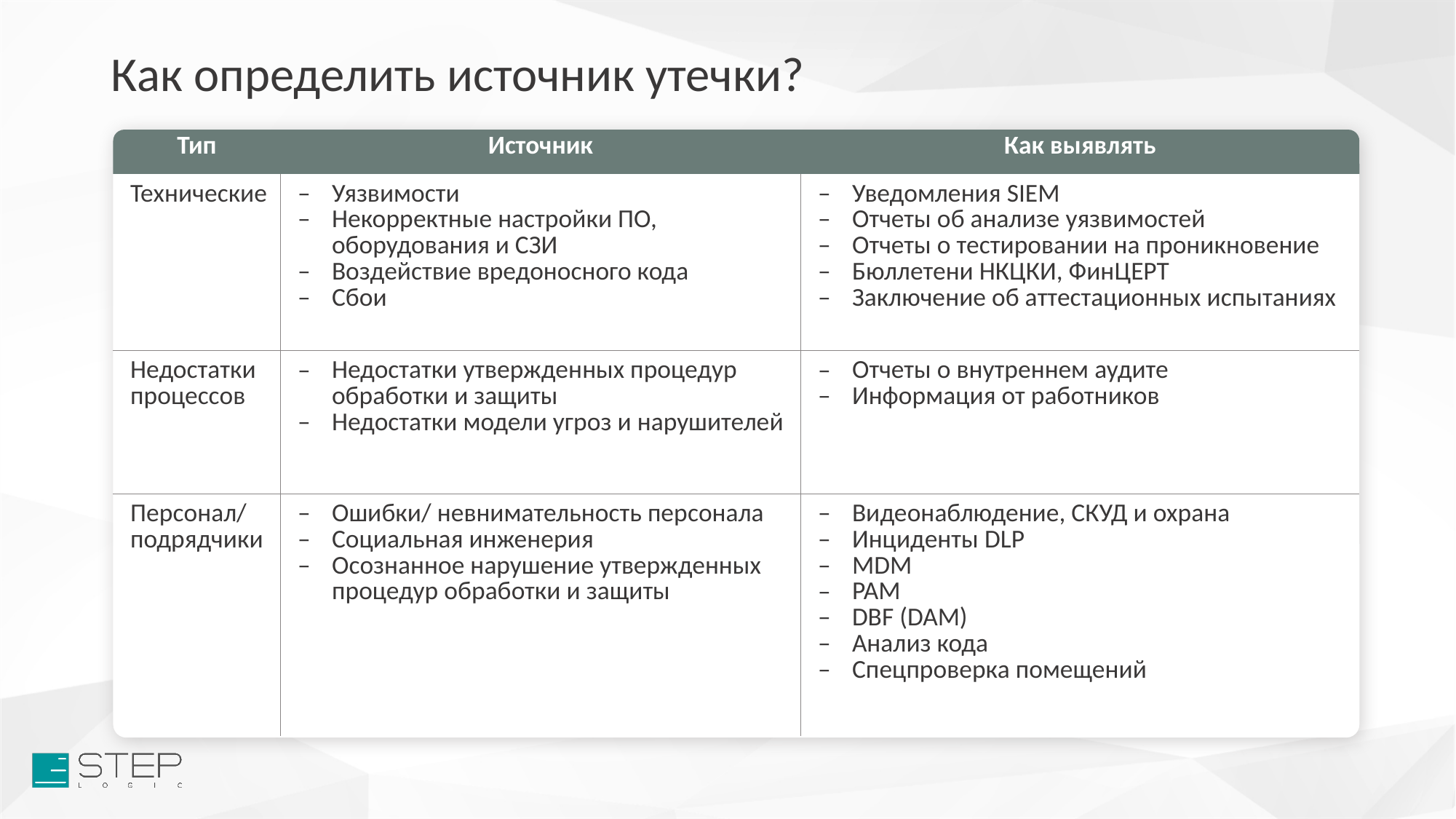

# Как определить источник утечки?

| Тип | Источник | Как выявлять |
| --- | --- | --- |
| Технические | Уязвимости Некорректные настройки ПО, оборудования и СЗИ Воздействие вредоносного кода Сбои | Уведомления SIEM Отчеты об анализе уязвимостей Отчеты о тестировании на проникновение Бюллетени НКЦКИ, ФинЦЕРТ Заключение об аттестационных испытаниях |
| Недостатки процессов | Недостатки утвержденных процедур обработки и защиты Недостатки модели угроз и нарушителей | Отчеты о внутреннем аудите Информация от работников |
| Персонал/ подрядчики | Ошибки/ невнимательность персонала Социальная инженерия Осознанное нарушение утвержденных процедур обработки и защиты | Видеонаблюдение, СКУД и охрана Инциденты DLP MDM PAM DBF (DAM) Анализ кода Спецпроверка помещений |